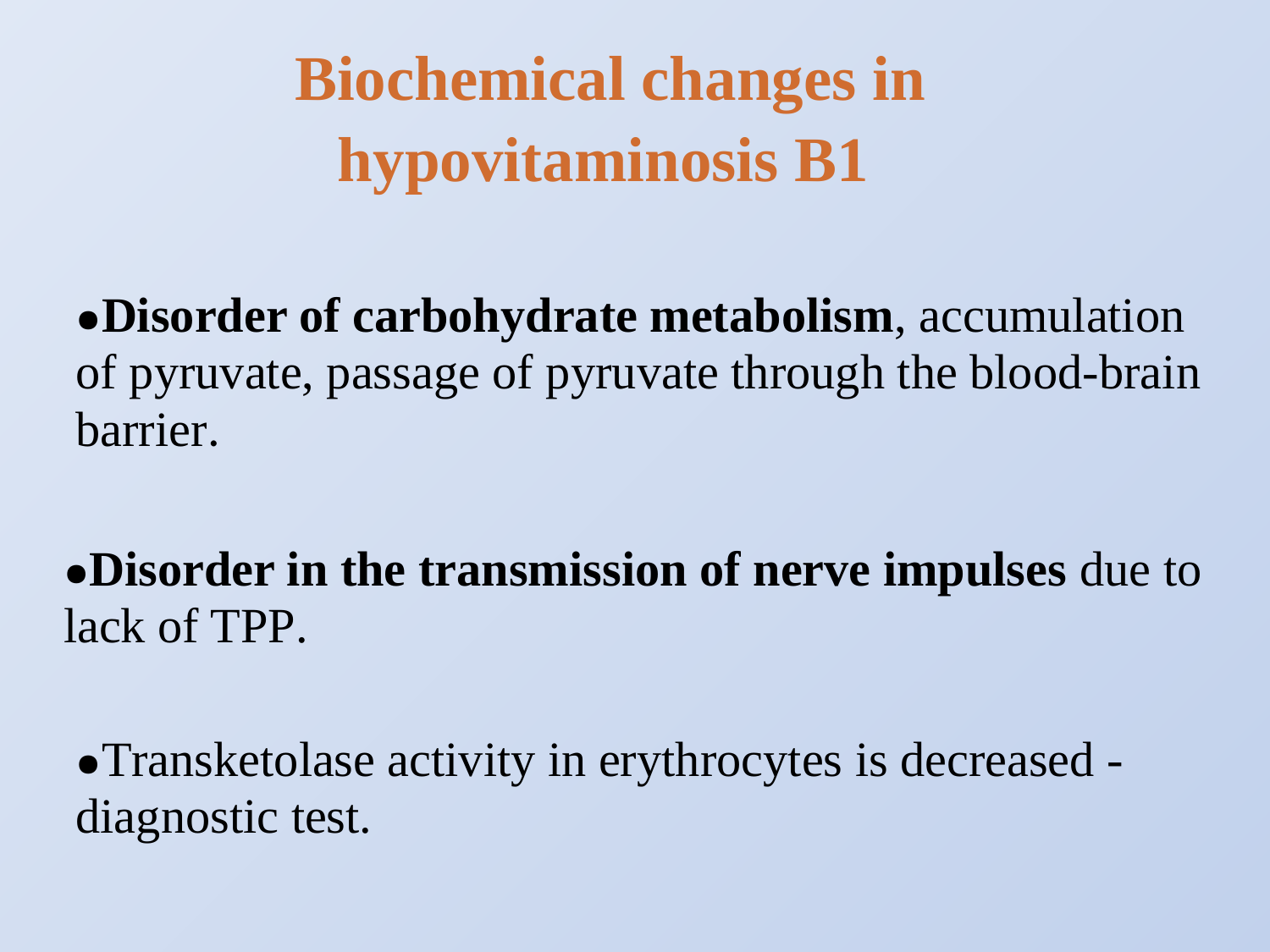

Biochemical changes in hypovitaminosis B1

•Disorder of carbohydrate metabolism, accumulation of pyruvate, passage of pyruvate through the blood-brain barrier.

•Disorder in the transmission of nerve impulses due to lack of TPP.

•Transketolase activity in erythrocytes is decreased - diagnostic test.